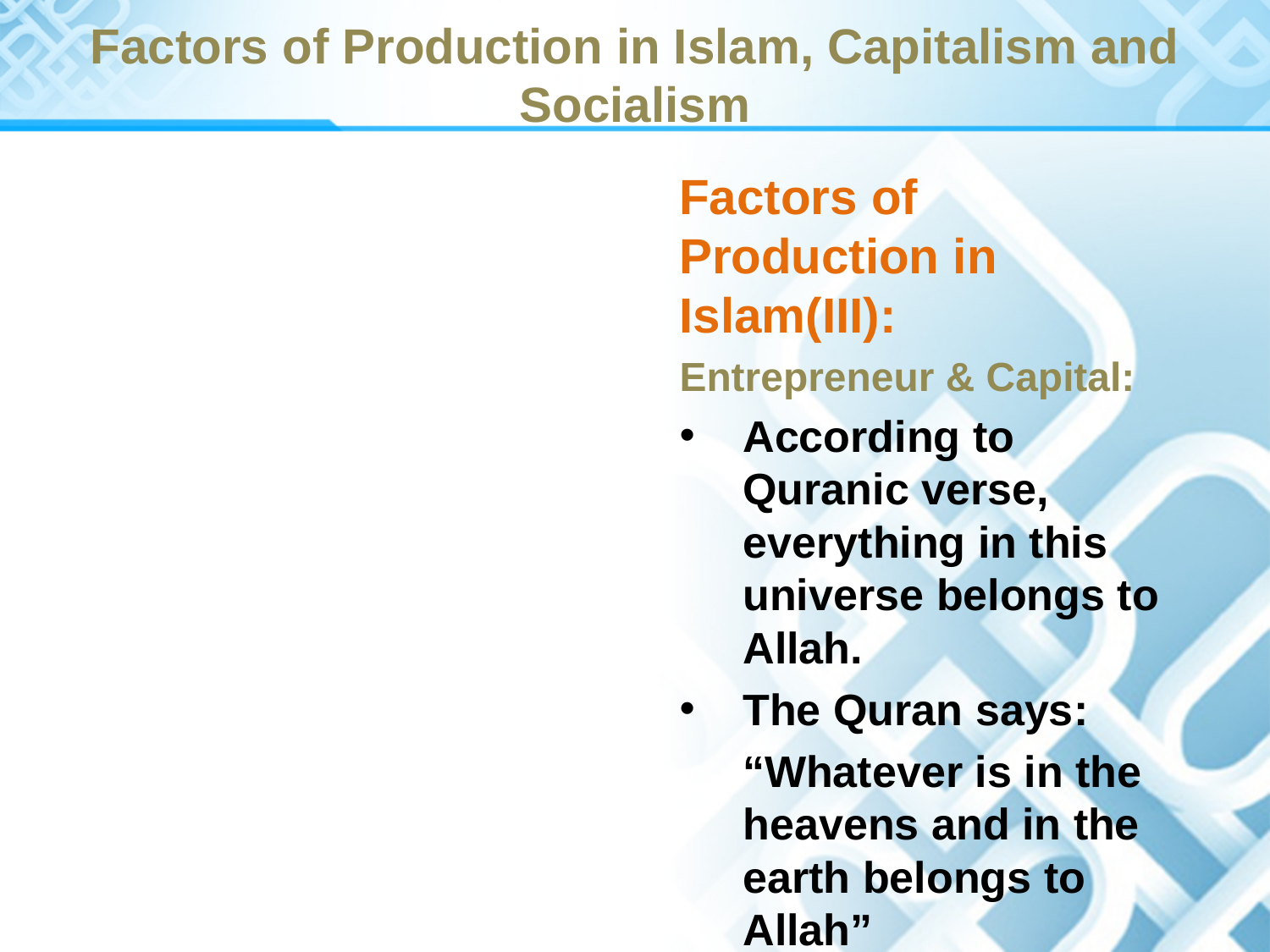

Factors of Production in Islam, Capitalism and Socialism
Factors of Production in Islam(III):
Entrepreneur & Capital:
According to Quranic verse, everything in this universe belongs to Allah.
The Quran says:
	“Whatever is in the heavens and in the earth belongs to Allah”
	Al Baqarah [2: 284]